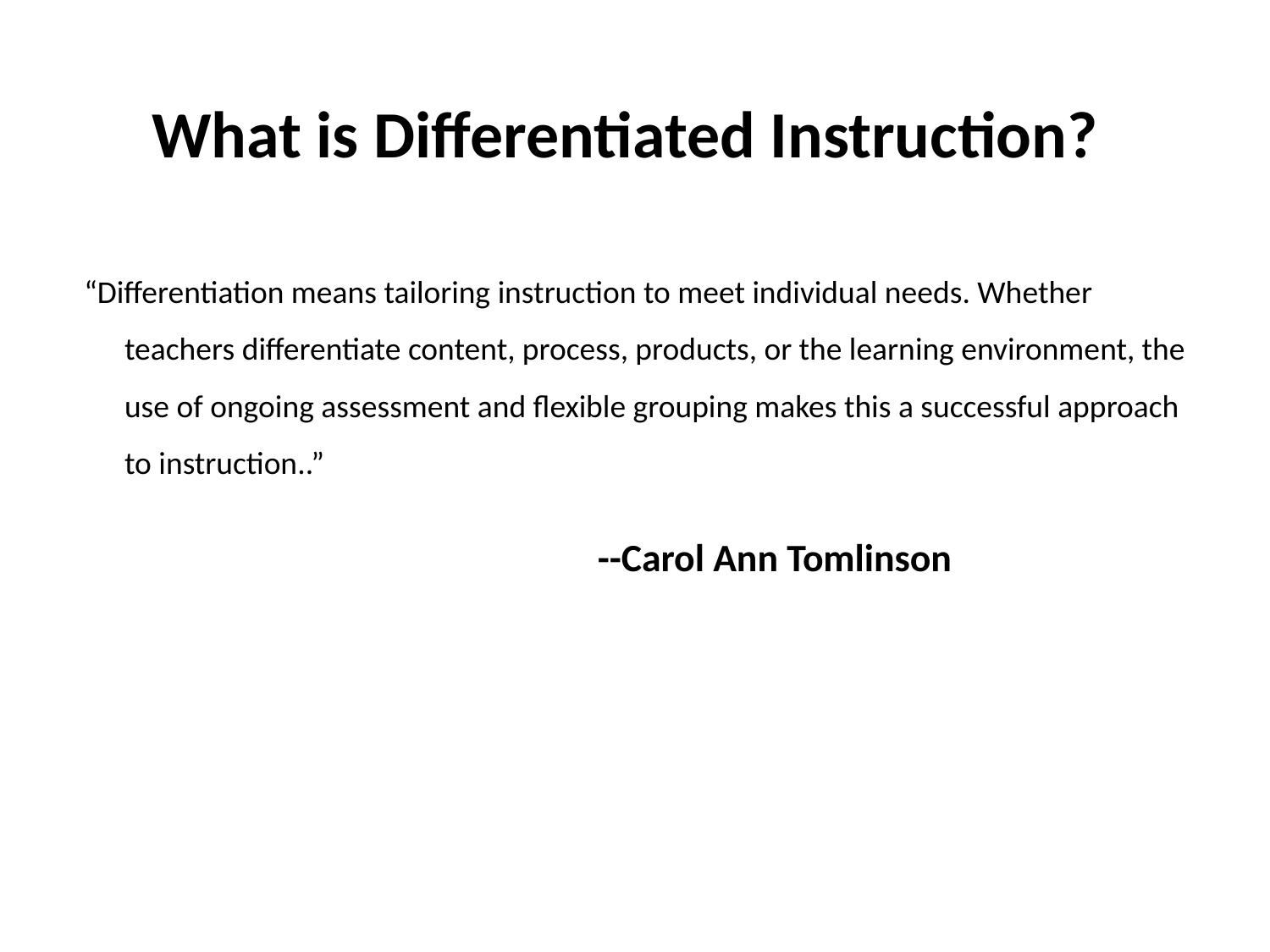

What is Differentiated Instruction?
 “Differentiation means tailoring instruction to meet individual needs. Whether teachers differentiate content, process, products, or the learning environment, the use of ongoing assessment and flexible grouping makes this a successful approach to instruction..”
                                         --Carol Ann Tomlinson